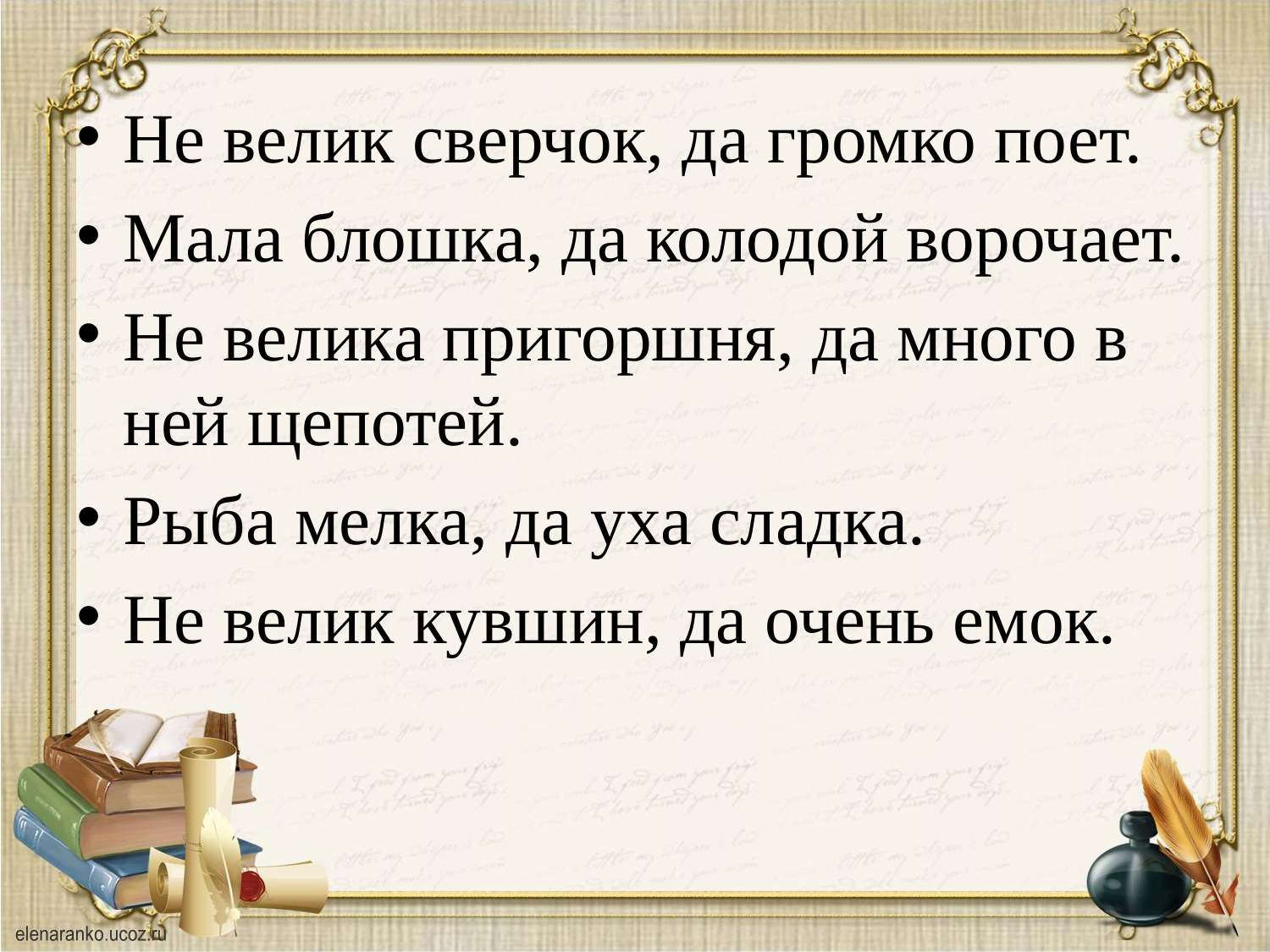

Не велик сверчок, да громко поет.
Мала блошка, да колодой ворочает.
Не велика пригоршня, да много в ней щепотей.
Рыба мелка, да уха сладка.
Не велик кувшин, да очень емок.